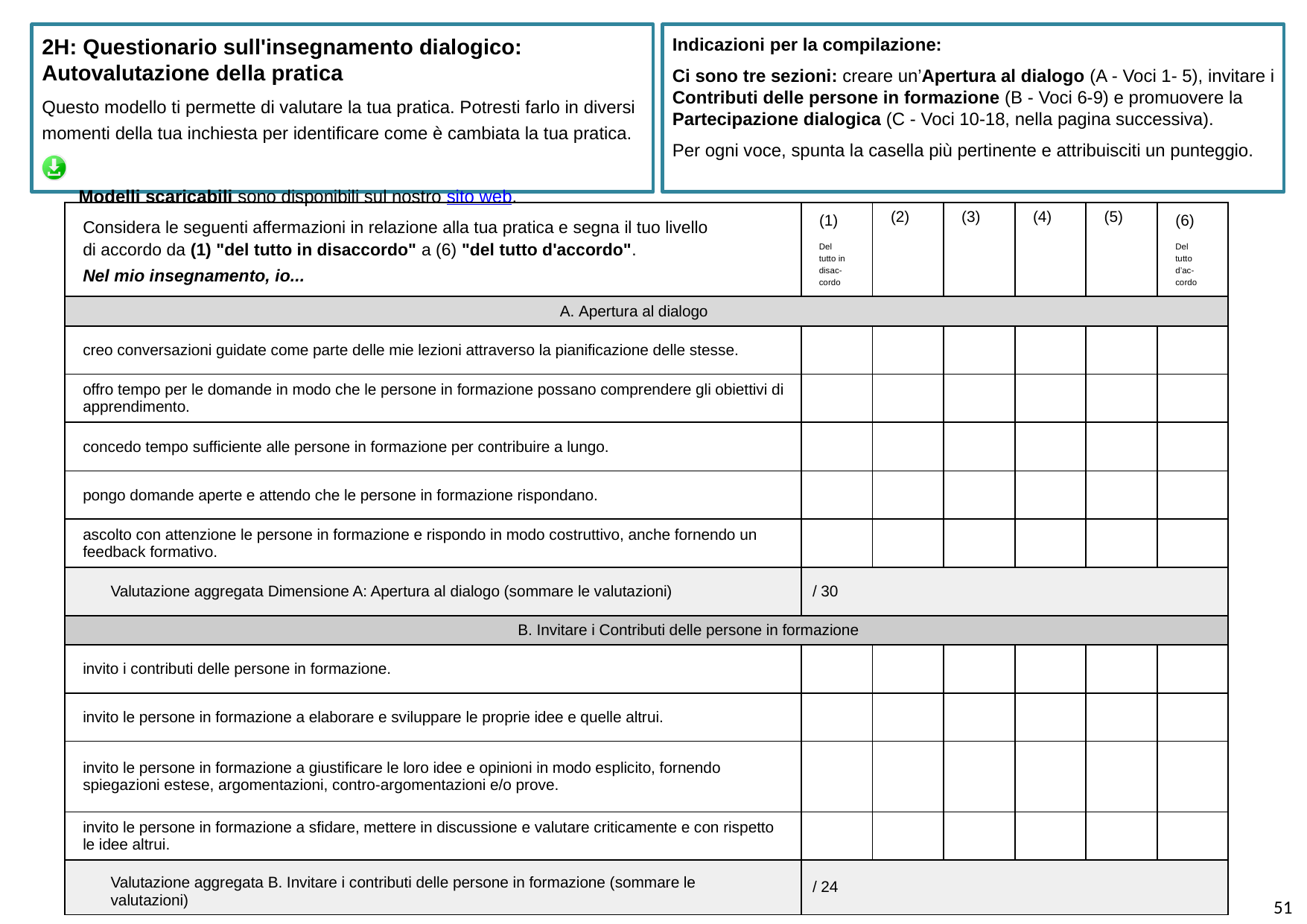

2H: Questionario sull'insegnamento dialogico: Autovalutazione della pratica
Questo modello ti permette di valutare la tua pratica. Potresti farlo in diversi momenti della tua inchiesta per identificare come è cambiata la tua pratica.
      Modelli scaricabili sono disponibili sul nostro sito web.
Indicazioni per la compilazione:
Ci sono tre sezioni: creare un’Apertura al dialogo (A - Voci 1- 5), invitare i Contributi delle persone in formazione (B - Voci 6-9) e promuovere la Partecipazione dialogica (C - Voci 10-18, nella pagina successiva).
Per ogni voce, spunta la casella più pertinente e attribuisciti un punteggio.

| Considera le seguenti affermazioni in relazione alla tua pratica e segna il tuo livello di accordo da (1) "del tutto in disaccordo" a (6) "del tutto d'accordo". Nel mio insegnamento, io... | (1) Del tutto in disac-cordo | (2) | (3) | (4) | (5) | (6) Del tutto d’ac-cordo |
| --- | --- | --- | --- | --- | --- | --- |
| A. Apertura al dialogo |  |  |  |  |  |  |
| creo conversazioni guidate come parte delle mie lezioni attraverso la pianificazione delle stesse. |  |  |  |  |  |  |
| offro tempo per le domande in modo che le persone in formazione possano comprendere gli obiettivi di apprendimento. |  |  |  |  |  |  |
| concedo tempo sufficiente alle persone in formazione per contribuire a lungo. |  |  |  |  |  |  |
| pongo domande aperte e attendo che le persone in formazione rispondano. |  |  |  |  |  |  |
| ascolto con attenzione le persone in formazione e rispondo in modo costruttivo, anche fornendo un feedback formativo. |  |  |  |  |  |  |
| Valutazione aggregata Dimensione A: Apertura al dialogo (sommare le valutazioni) | / 30 |  |  |  |  |  |
| B. Invitare i Contributi delle persone in formazione |  |  |  |  |  |  |
| invito i contributi delle persone in formazione. |  |  |  |  |  |  |
| invito le persone in formazione a elaborare e sviluppare le proprie idee e quelle altrui. |  |  |  |  |  |  |
| invito le persone in formazione a giustificare le loro idee e opinioni in modo esplicito, fornendo spiegazioni estese, argomentazioni, contro-argomentazioni e/o prove. |  |  |  |  |  |  |
| invito le persone in formazione a sfidare, mettere in discussione e valutare criticamente e con rispetto le idee altrui. |  |  |  |  |  |  |
| Valutazione aggregata B. Invitare i contributi delle persone in formazione (sommare le valutazioni) | / 24 |  |  |  |  |  |
51